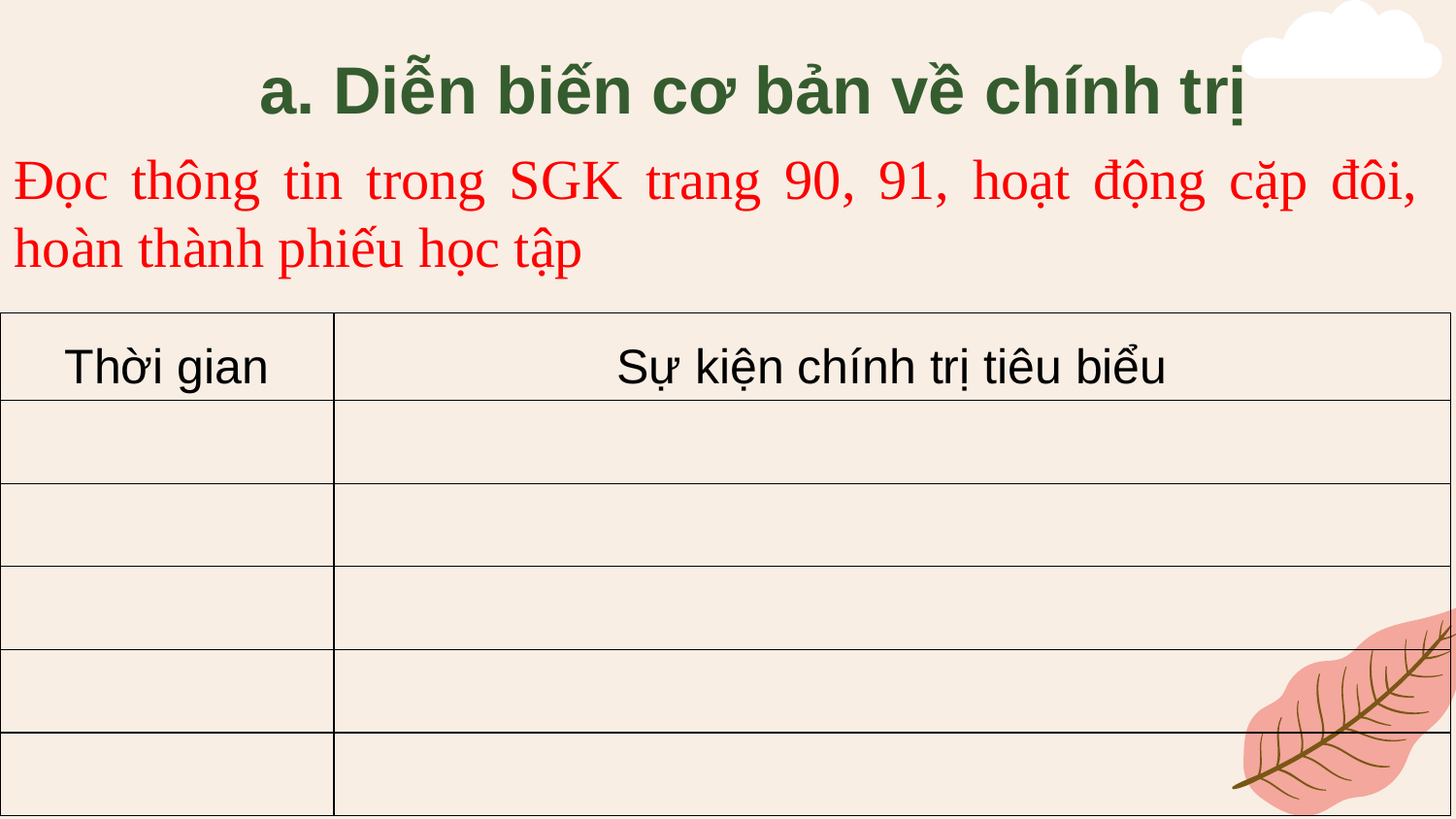

# a. Diễn biến cơ bản về chính trị
Đọc thông tin trong SGK trang 90, 91, hoạt động cặp đôi,  hoàn thành phiếu học tập
| Thời gian | Sự kiện chính trị tiêu biểu |
| --- | --- |
|  |  |
|  |  |
|  |  |
|  |  |
|  |  |